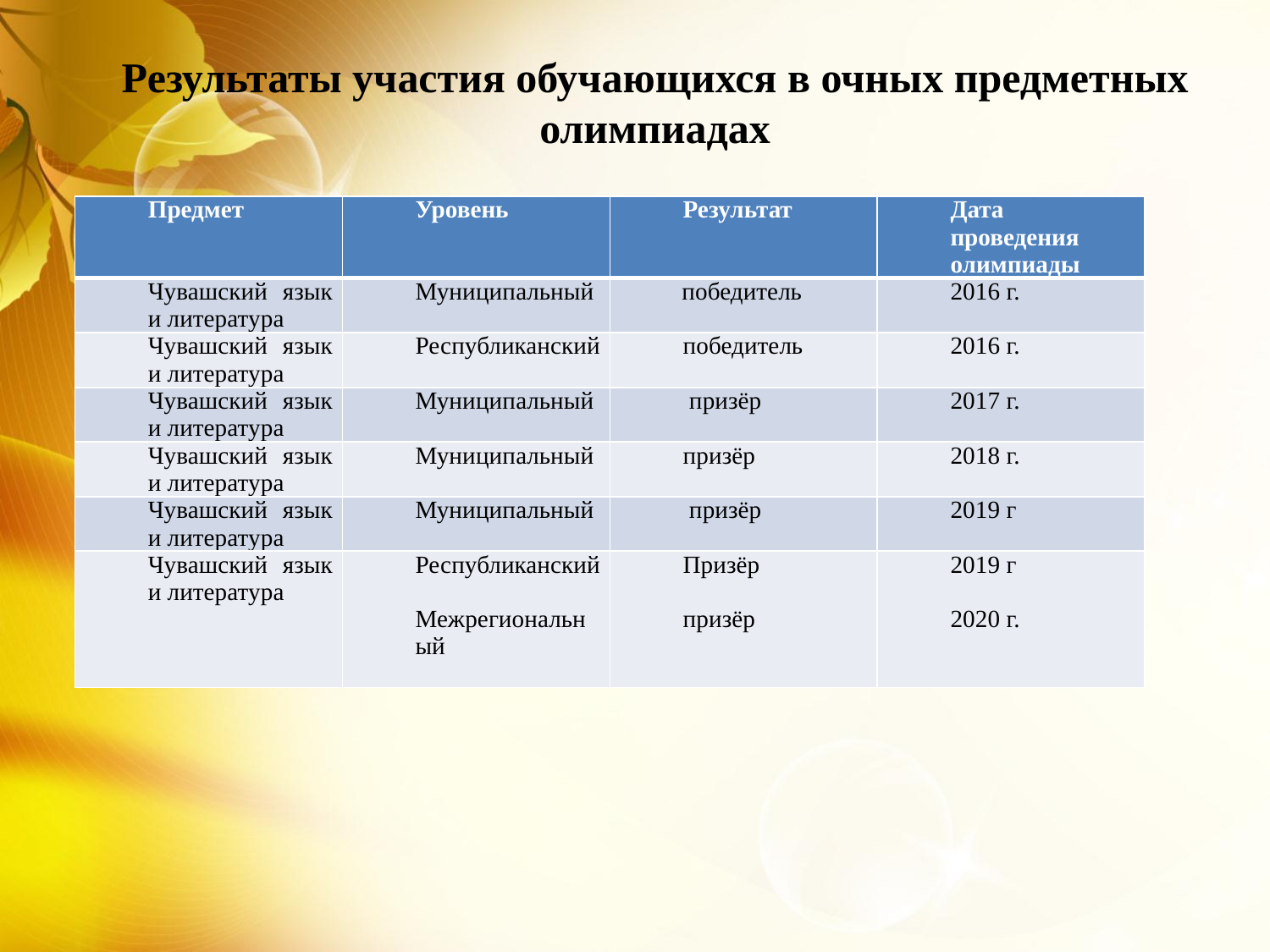

# Результаты участия обучающихся в очных предметных олимпиадах
| Предмет | Уровень | Результат | Дата проведения олимпиады |
| --- | --- | --- | --- |
| Чувашский язык и литература | Муниципальный | победитель | 2016 г. |
| Чувашский язык и литература | Республиканский | победитель | 2016 г. |
| Чувашский язык и литература | Муниципальный | призёр | 2017 г. |
| Чувашский язык и литература | Муниципальный | призёр | 2018 г. |
| Чувашский язык и литература | Муниципальный | призёр | 2019 г |
| Чувашский язык и литература | Республиканский Межрегиональный | Призёр призёр | 2019 г 2020 г. |